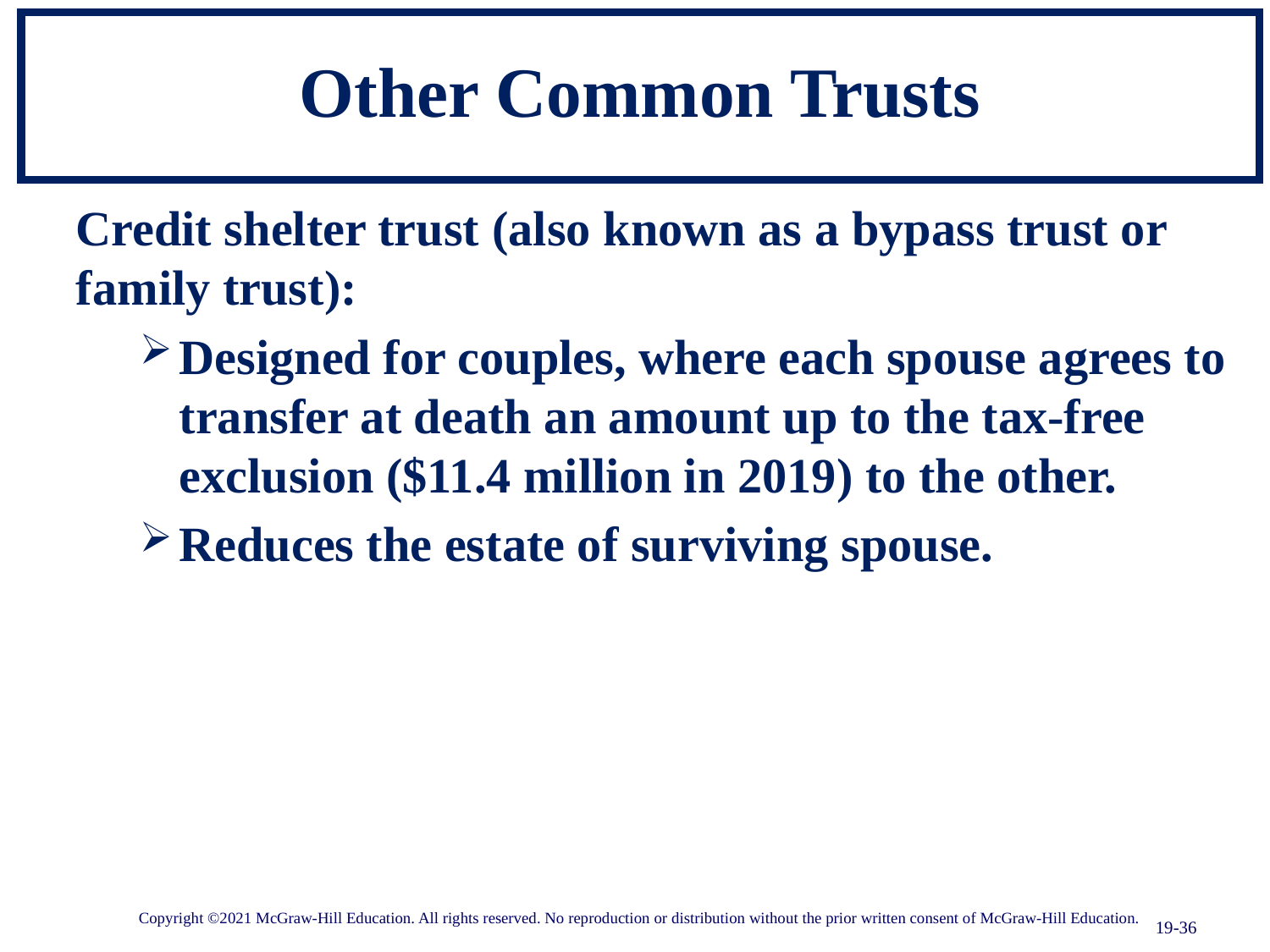

# Other Common Trusts
Credit shelter trust (also known as a bypass trust or family trust):
Designed for couples, where each spouse agrees to transfer at death an amount up to the tax-free exclusion ($11.4 million in 2019) to the other.
Reduces the estate of surviving spouse.
Copyright ©2021 McGraw-Hill Education. All rights reserved. No reproduction or distribution without the prior written consent of McGraw-Hill Education.
19-36